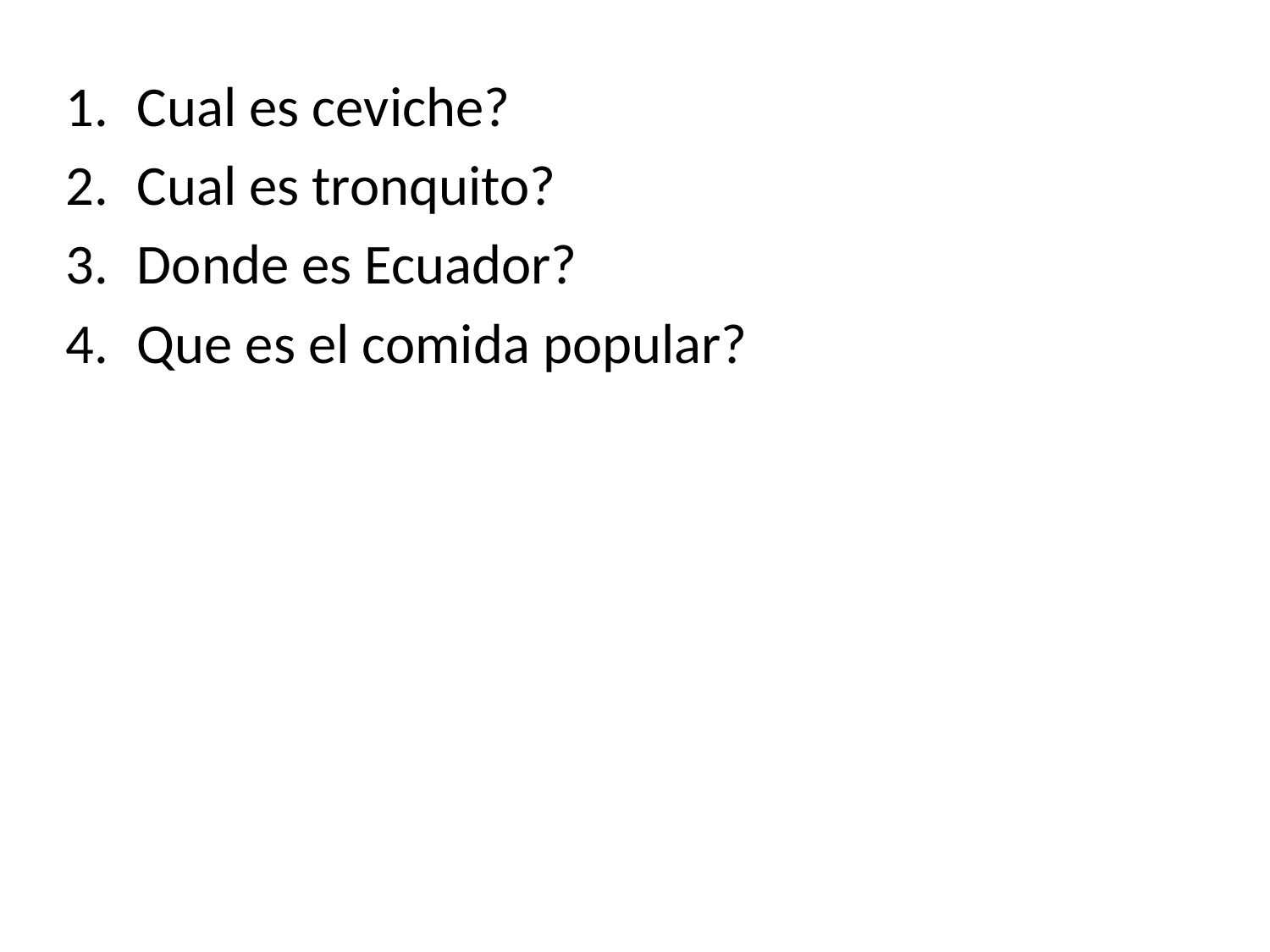

Cual es ceviche?
Cual es tronquito?
Donde es Ecuador?
Que es el comida popular?